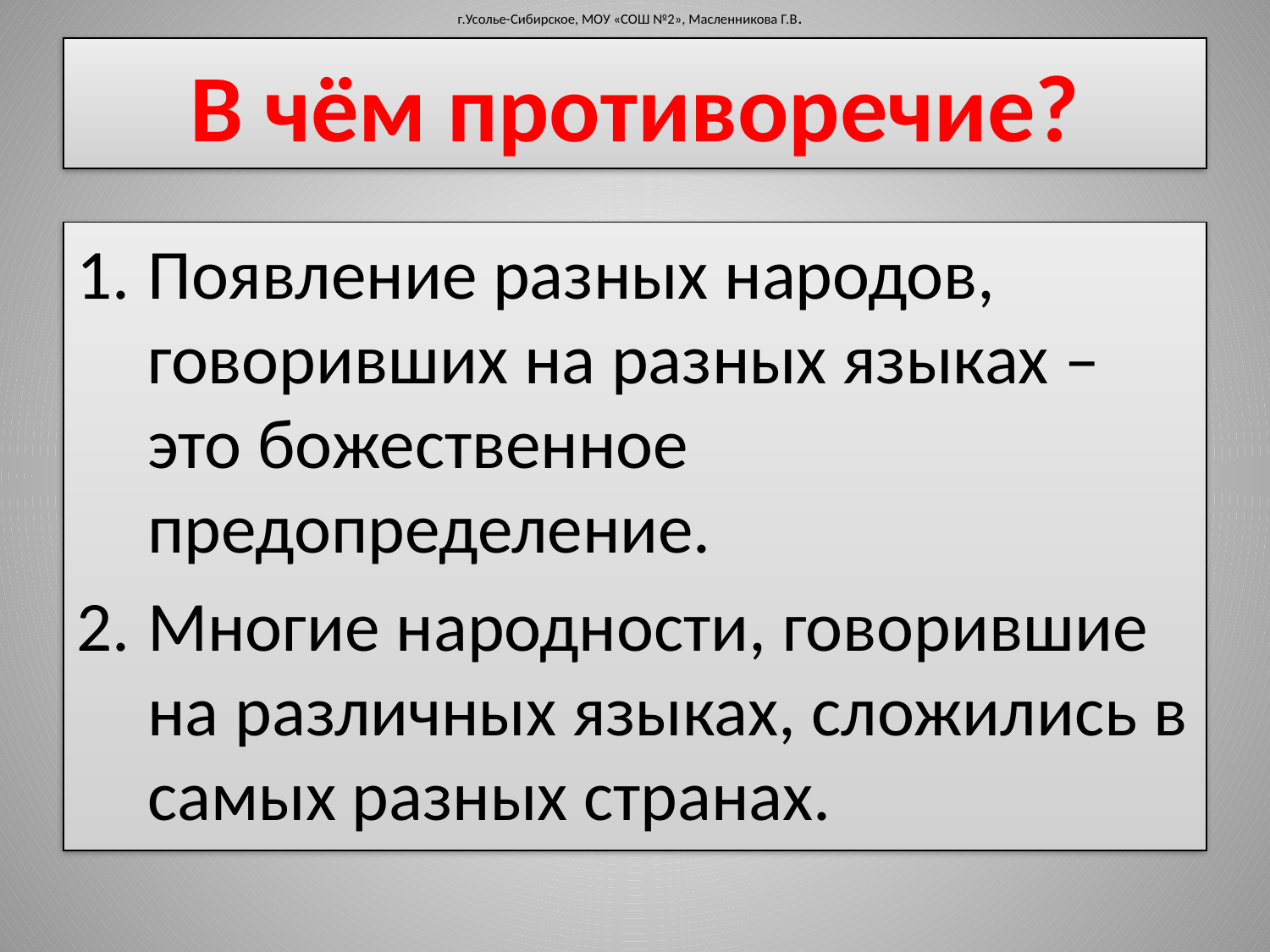

г.Усолье-Сибирское, МОУ «СОШ №2», Масленникова Г.В.
# В чём противоречие?
Появление разных народов, говоривших на разных языках – это божественное предопределение.
Многие народности, говорившие на различных языках, сложились в самых разных странах.